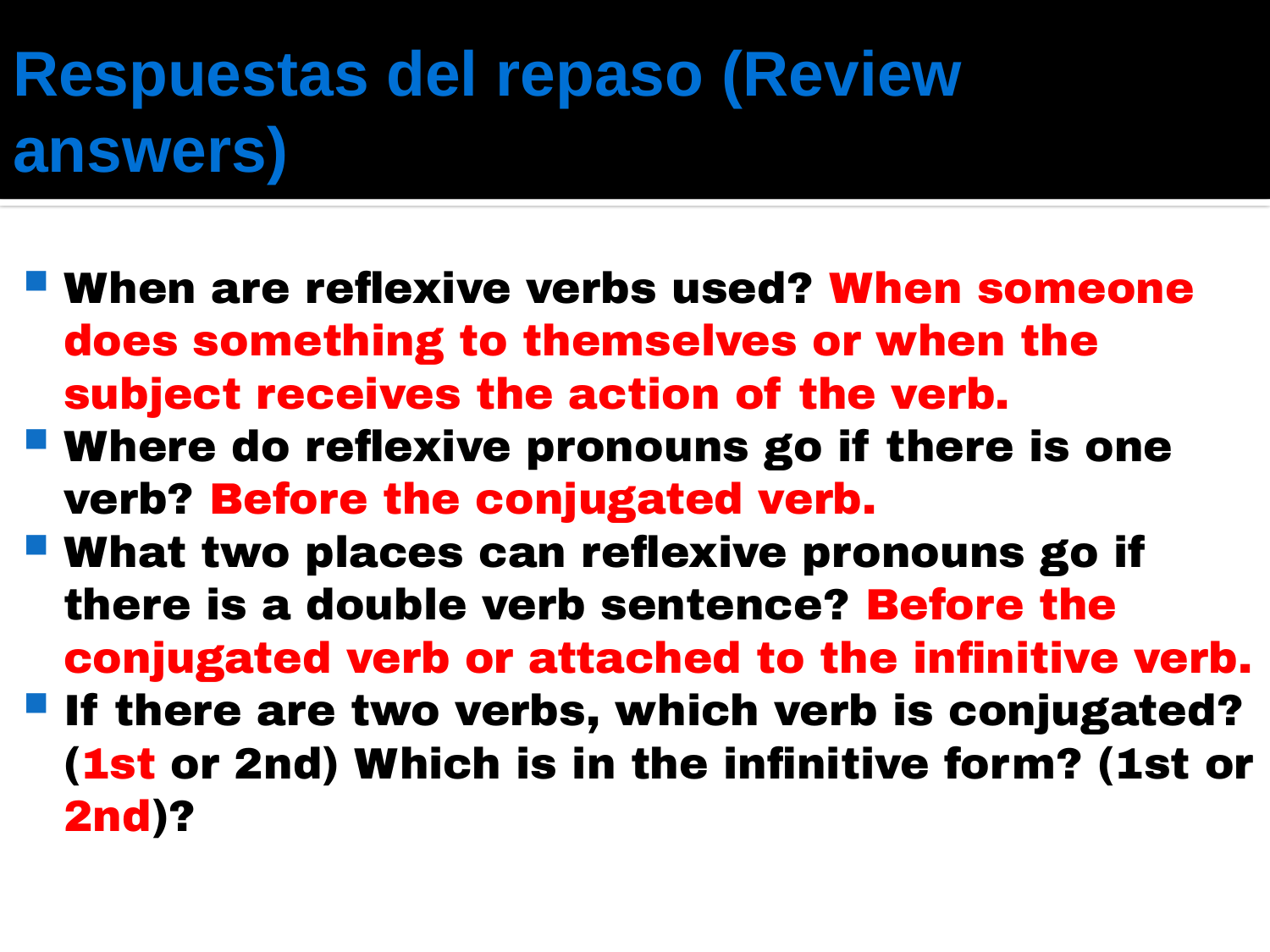

# Respuestas del repaso (Review answers)
When are reflexive verbs used? When someone does something to themselves or when the subject receives the action of the verb.
Where do reflexive pronouns go if there is one verb? Before the conjugated verb.
What two places can reflexive pronouns go if there is a double verb sentence? Before the conjugated verb or attached to the infinitive verb.
If there are two verbs, which verb is conjugated? (1st or 2nd) Which is in the infinitive form? (1st or 2nd)?